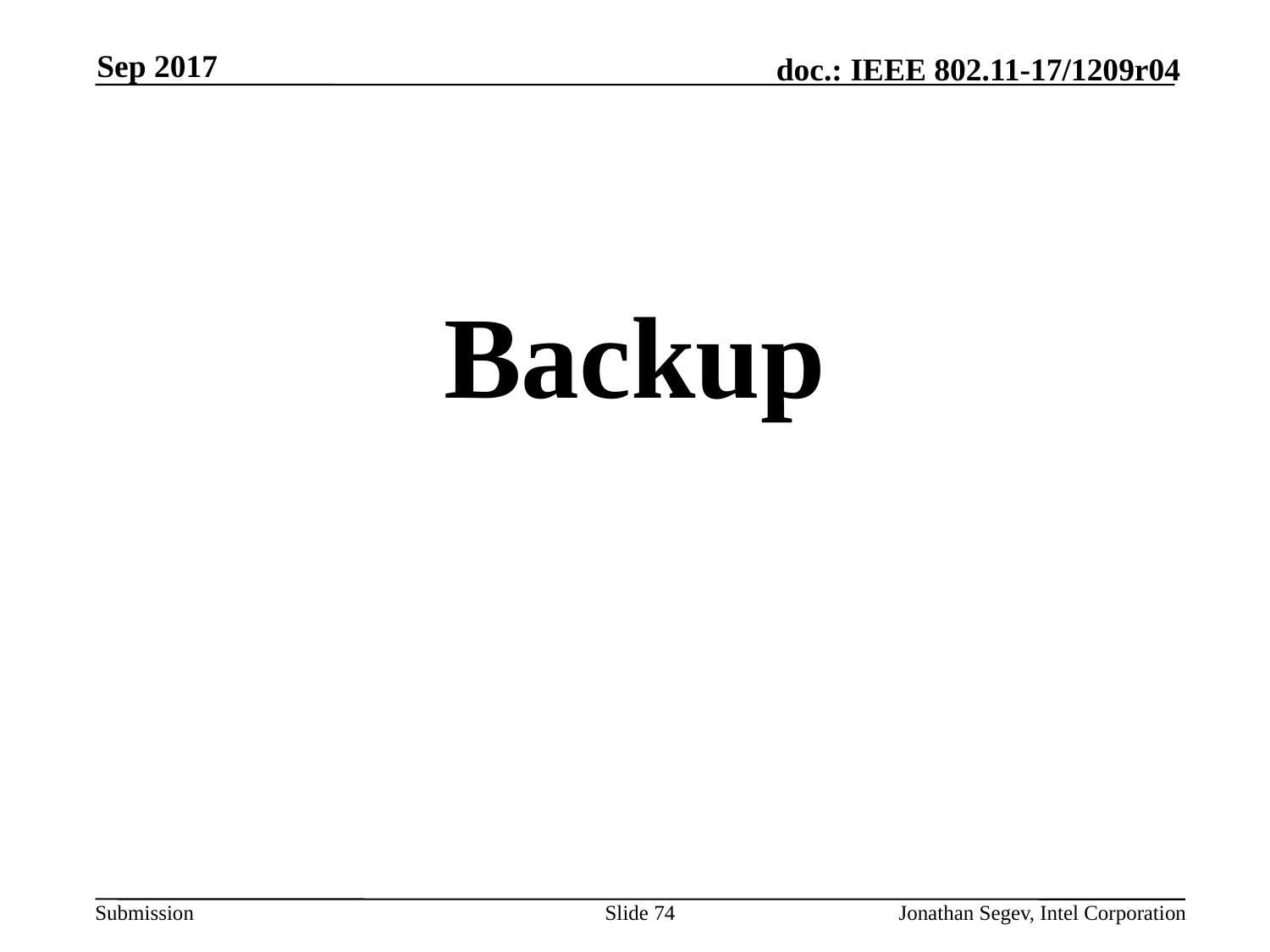

Sep 2017
#
Backup
Slide 74
Jonathan Segev, Intel Corporation